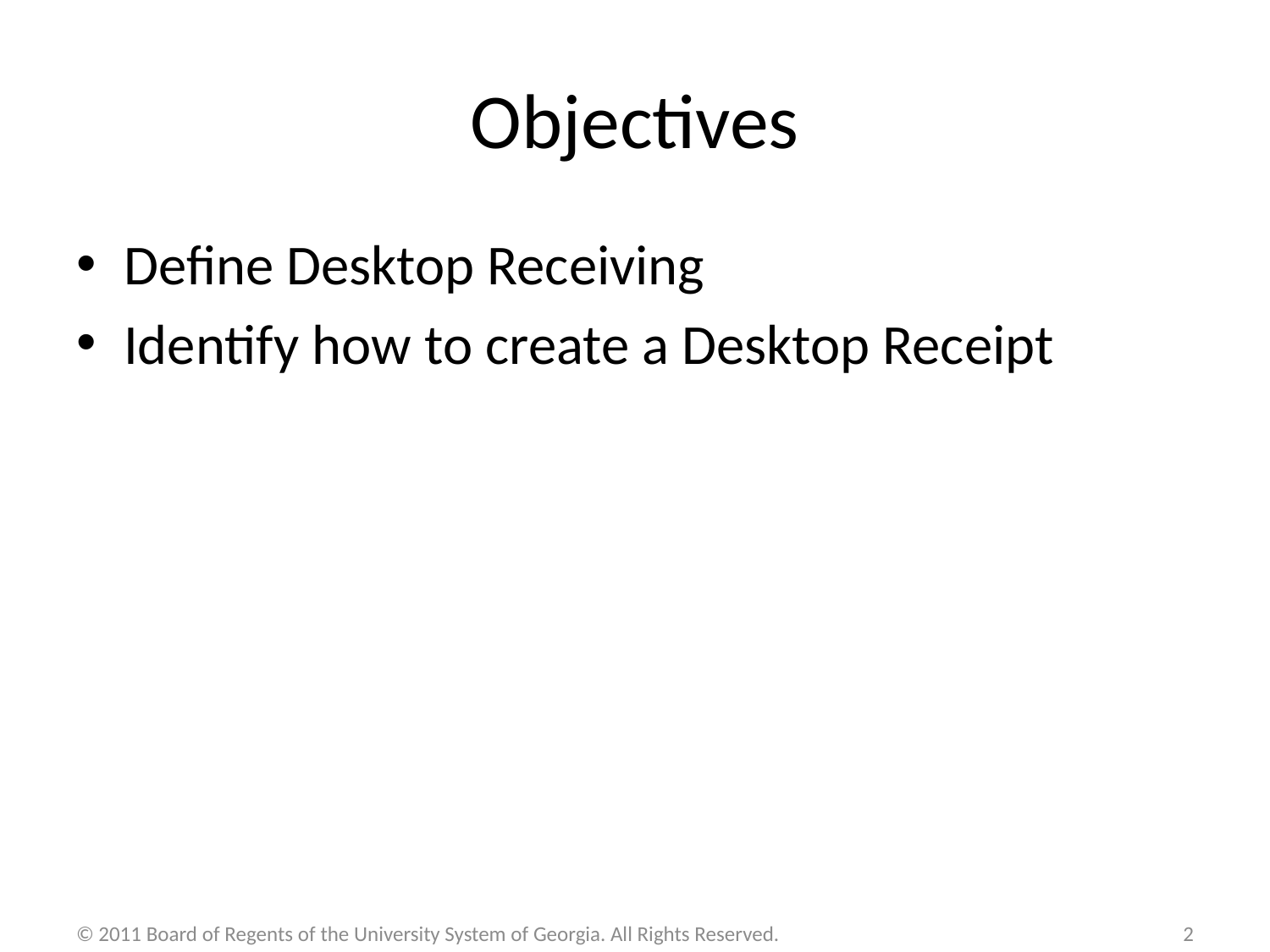

# Objectives
Define Desktop Receiving
Identify how to create a Desktop Receipt

© 2011 Board of Regents of the University System of Georgia. All Rights Reserved.
2